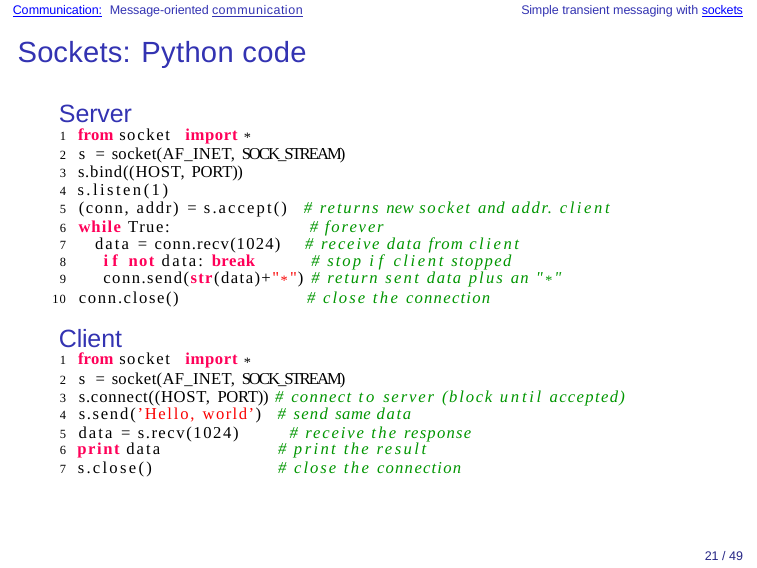

Communication: Message-oriented communication	Simple transient messaging with sockets
# Sockets: Python code
Server
1  from socket  import *
2  s = socket(AF_INET, SOCK_STREAM)
3  s.bind((HOST, PORT))
4  s.listen(1)
5  (conn, addr) = s.accept()  # returns new socket and addr. client
6  while True:	# forever
data = conn.recv(1024)	# receive data from client
7
8	if not data: break	# stop if client stopped
9	conn.send(str(data)+"*") # return sent data plus an "*"
10  conn.close()	# close the connection

Client
1  from socket  import *
2  s = socket(AF_INET, SOCK_STREAM)
3  s.connect((HOST, PORT)) # connect to server (block until accepted)
4  s.send(’Hello, world’)  # send same data
5  data = s.recv(1024)	# receive the response
6  print data
7  s.close()
# print the result
# close the connection
21 / 49